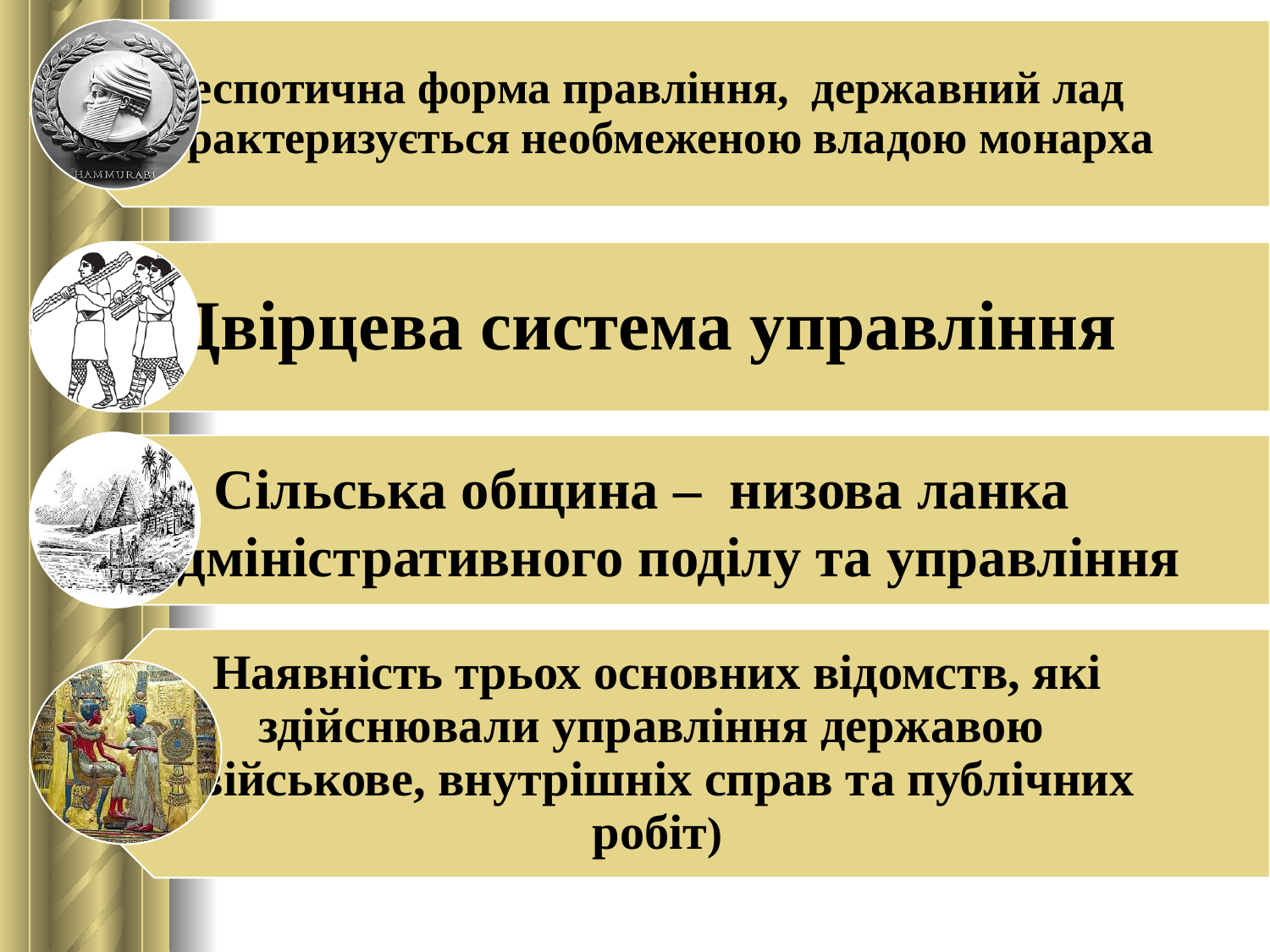

Деспотична форма правління,  державний лад
характеризується необмеженою владою монарха
Двірцева система управління
Сільська община –  низова ланка
адміністративного поділу та управління
Наявність трьох основних відомств, які здійснювали управління державою
(військове, внутрішніх справ та публічних робіт)